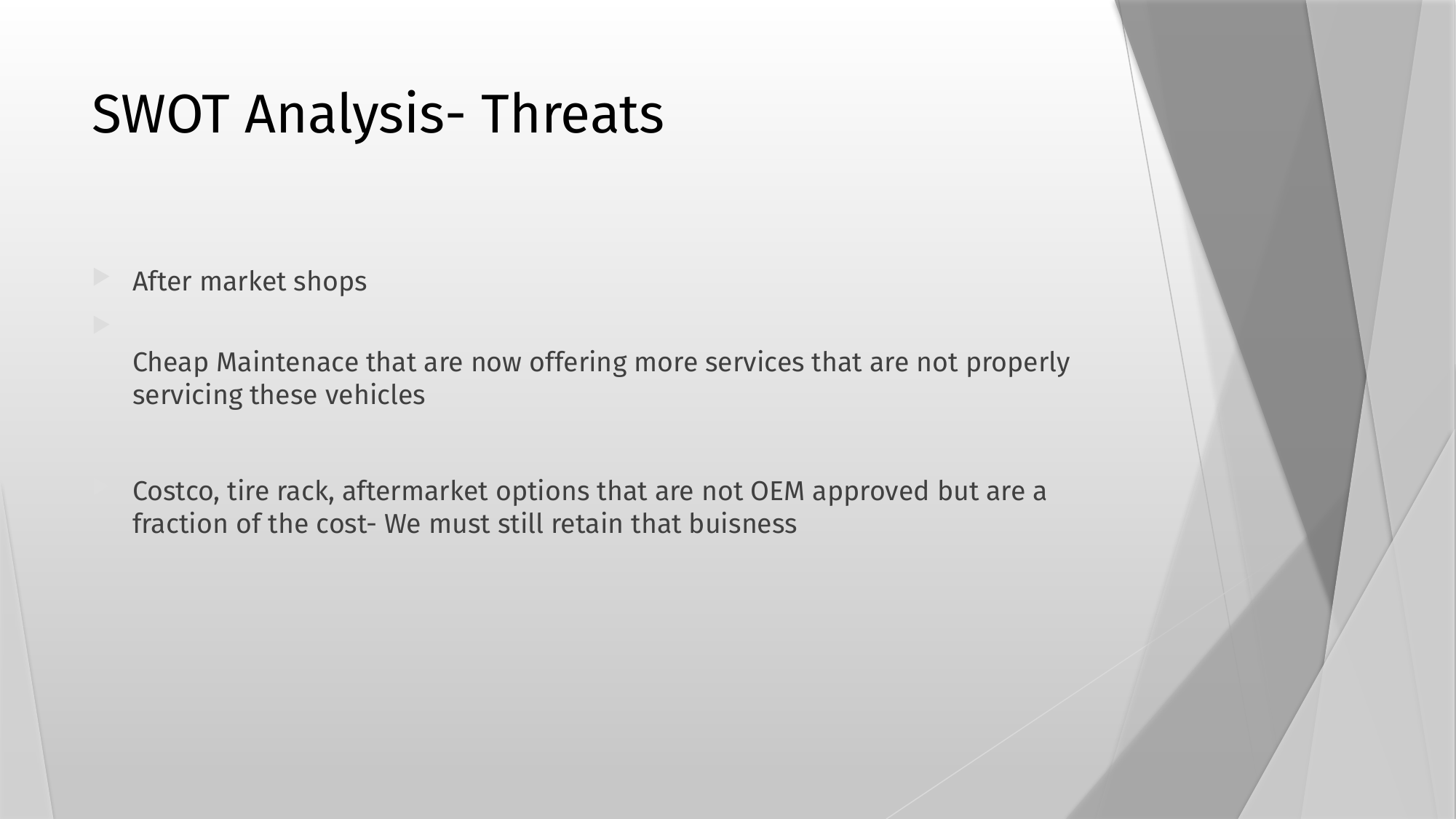

# SWOT Analysis- Threats
After market shops
Cheap Maintenace that are now offering more services that are not properly servicing these vehicles

Costco, tire rack, aftermarket options that are not OEM approved but are a fraction of the cost- We must still retain that buisness